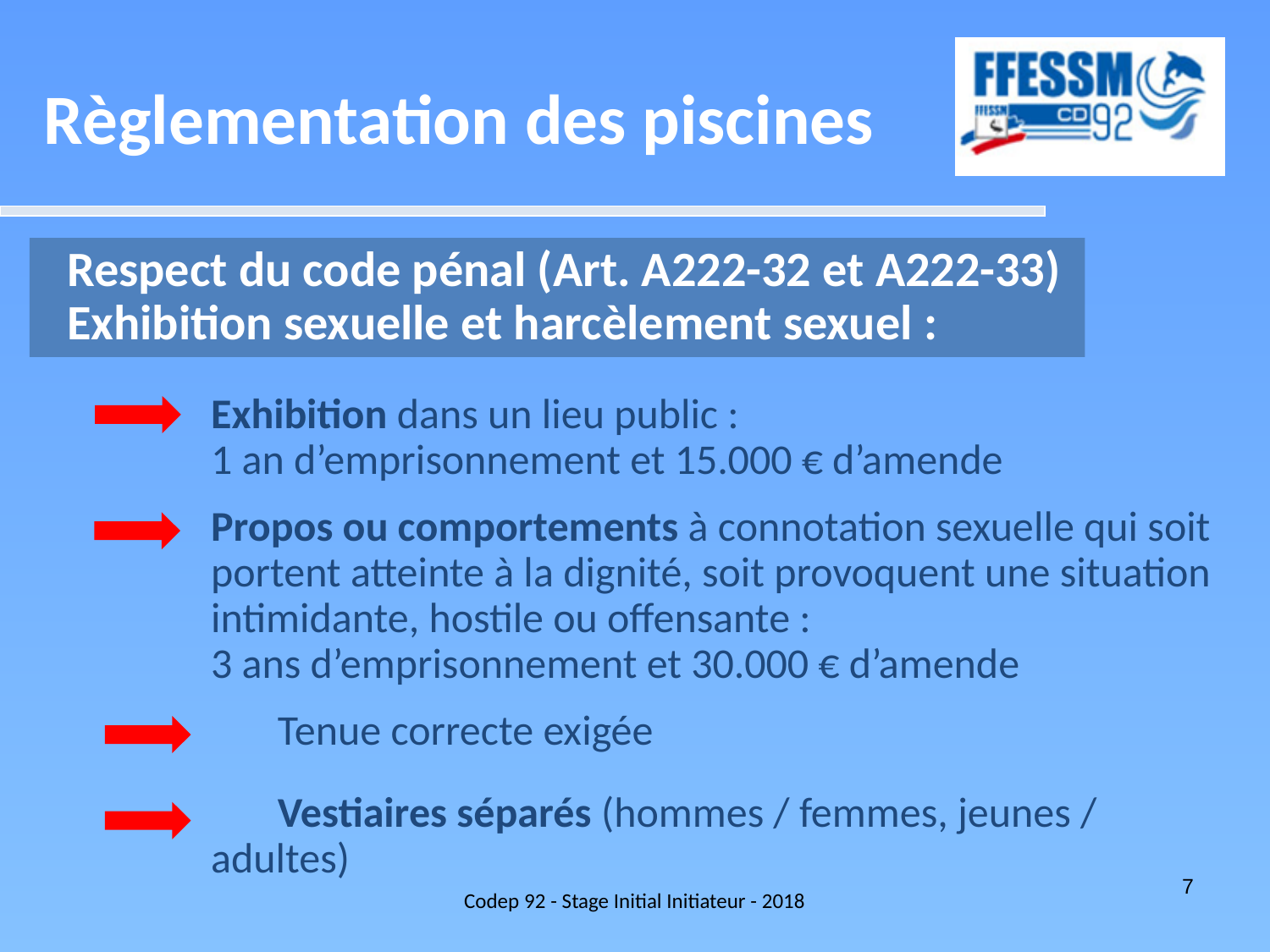

Règlementation des piscines
Respect du code pénal (Art. A222-32 et A222-33)
Exhibition sexuelle et harcèlement sexuel :
Exhibition dans un lieu public :
1 an d’emprisonnement et 15.000 € d’amende
Propos ou comportements à connotation sexuelle qui soit portent atteinte à la dignité, soit provoquent une situation intimidante, hostile ou offensante :
3 ans d’emprisonnement et 30.000 € d’amende
       Tenue correcte exigée

       Vestiaires séparés (hommes / femmes, jeunes /  adultes)

Codep 92 - Stage Initial Initiateur - 2018
7